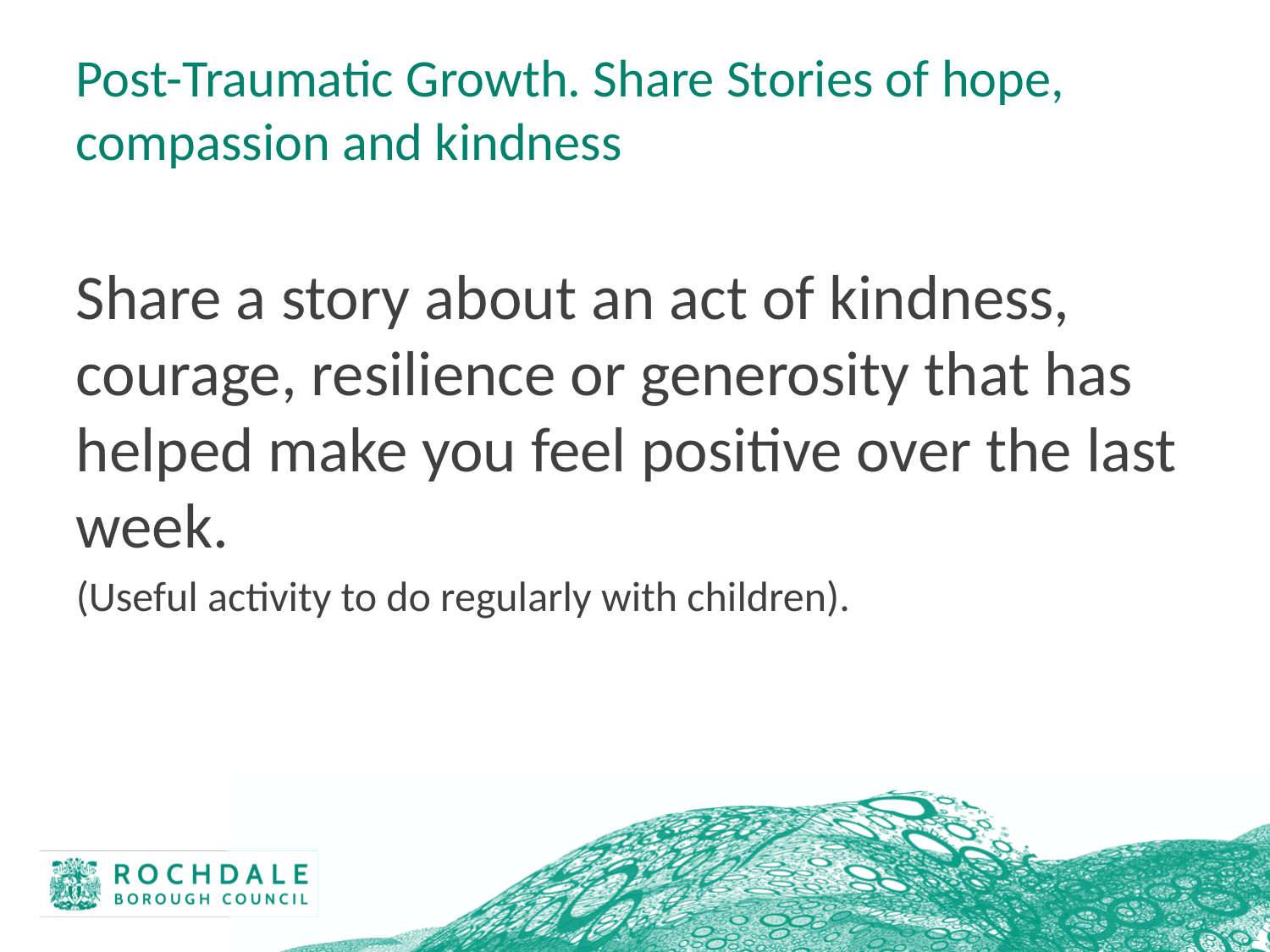

# Post-Traumatic Growth. Share Stories of hope, compassion and kindness

Share a story about an act of kindness, courage, resilience or generosity that has helped make you feel positive over the last week.
(Useful activity to do regularly with children).